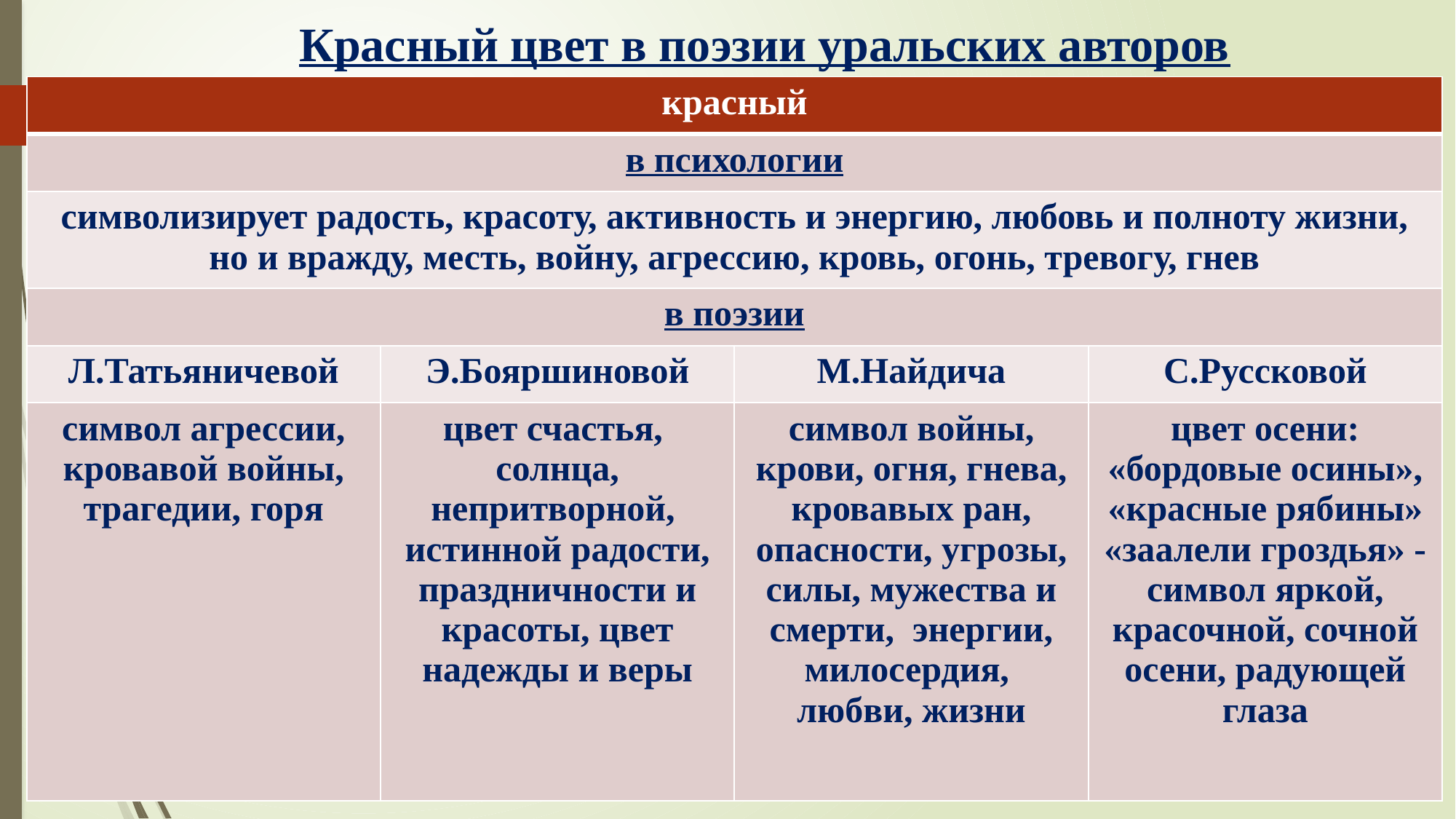

# Красный цвет в поэзии уральских авторов
| красный |  |  |  |
| --- | --- | --- | --- |
| в психологии |  |  |  |
| символизирует радость, красоту, активность и энергию, любовь и полноту жизни, но и вражду, месть, войну, агрессию, кровь, огонь, тревогу, гнев |  |  |  |
| в поэзии |  |  |  |
| Л.Татьяничевой | Э.Бояршиновой | М.Найдича | С.Руссковой |
| символ агрессии, кровавой войны, трагедии, горя | цвет счастья, солнца, непритворной, истинной радости, праздничности и красоты, цвет надежды и веры | символ войны, крови, огня, гнева, кровавых ран, опасности, угрозы, силы, мужества и смерти, энергии, милосердия, любви, жизни | цвет осени: «бордовые осины», «красные рябины» «заалели гроздья» - символ яркой, красочной, сочной осени, радующей глаза |